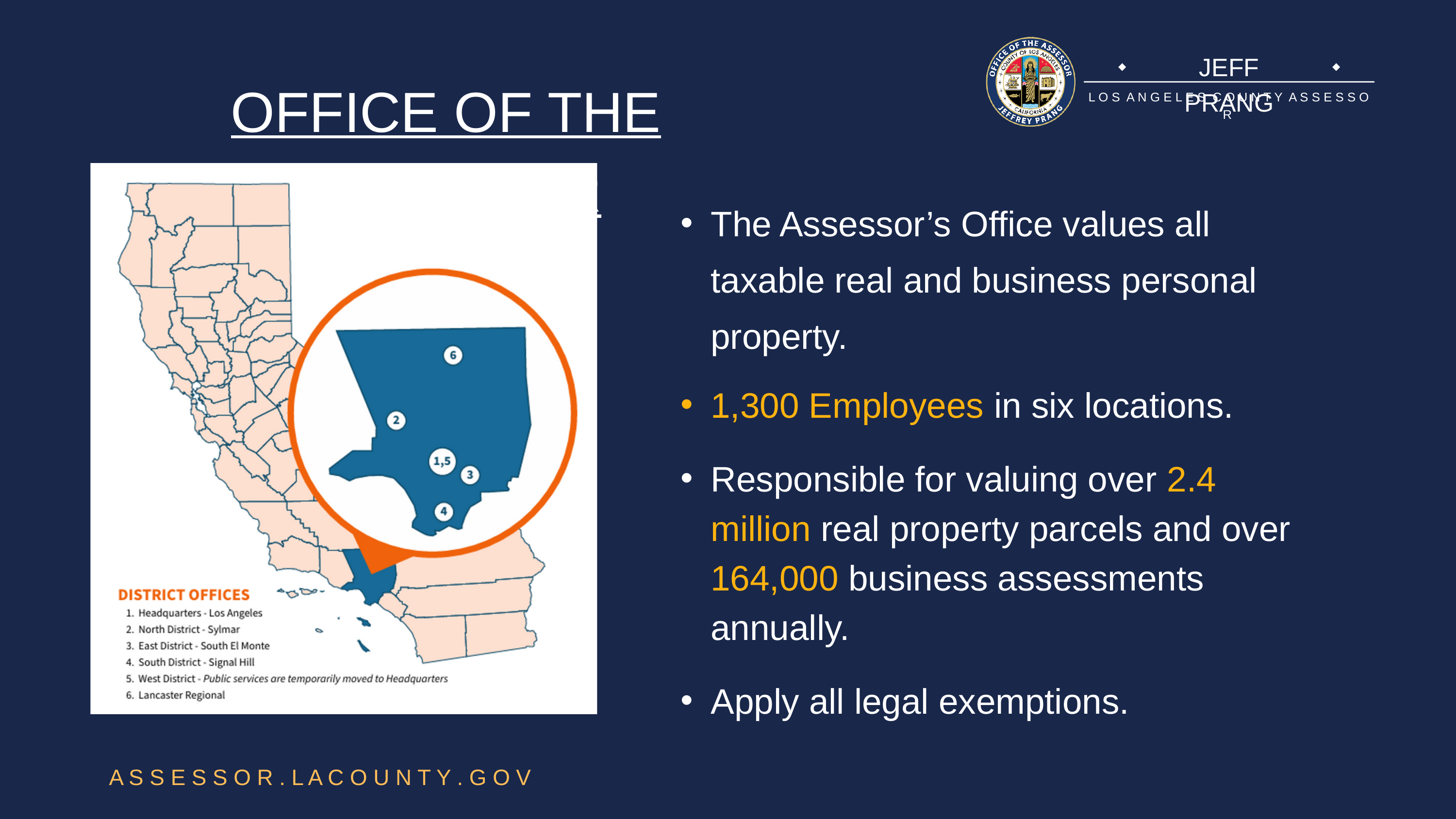

JEFF PRANG

L O S  A N G E L E S  C O U N T Y  A S S E S S O R
OFFICE OF THE ASSESSOR

The Assessor’s Office values all taxable real and business personal property.

1,300 Employees in six locations.

Responsible for valuing over 2.4 million real property parcels and over 164,000 business assessments annually.

Apply all legal exemptions.
A S S E S S O R . L A C O U N T Y . G O V